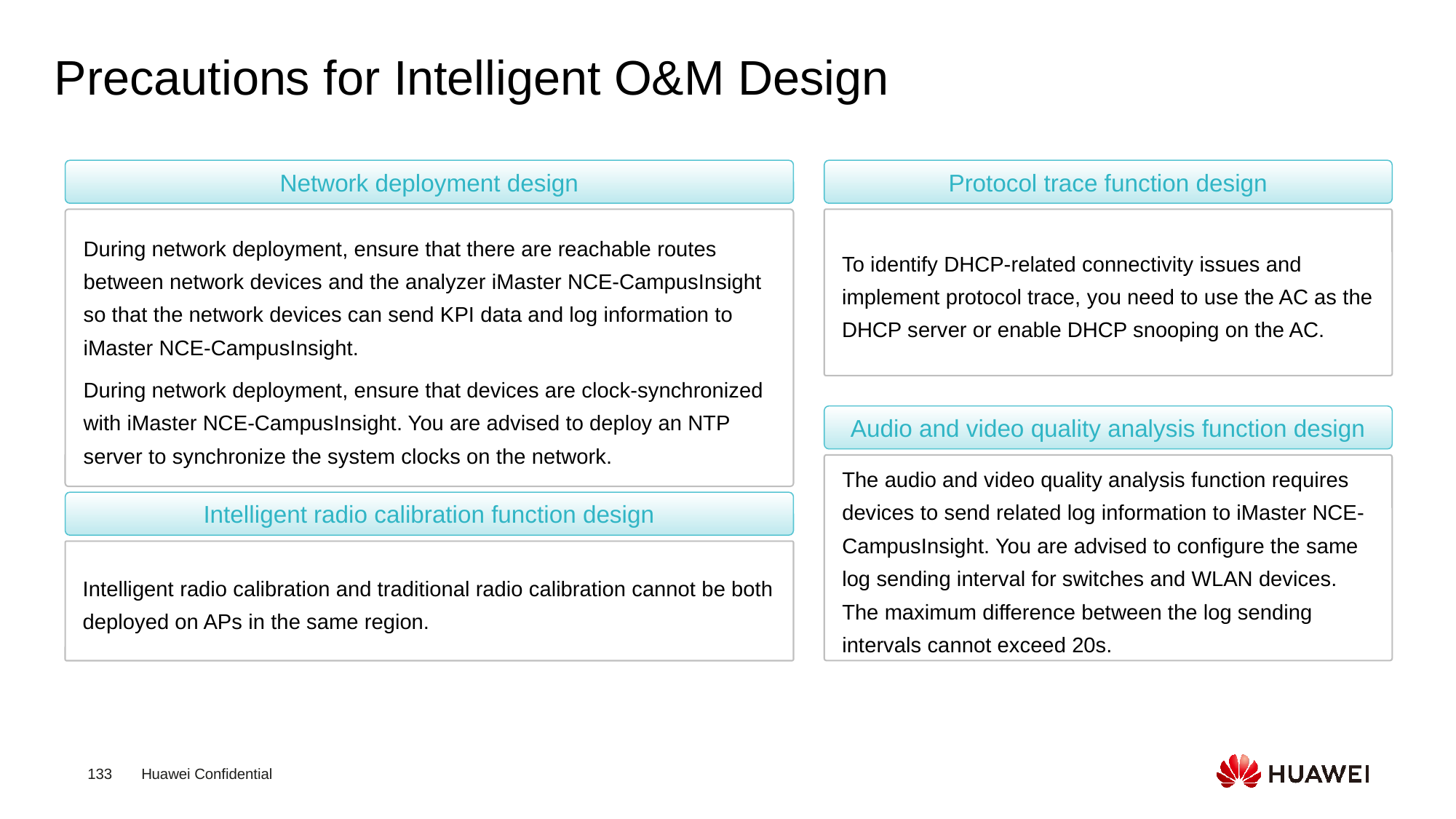

# Precautions for Intelligent O&M Design
Network deployment design
Protocol trace function design
During network deployment, ensure that there are reachable routes between network devices and the analyzer iMaster NCE-CampusInsight so that the network devices can send KPI data and log information to iMaster NCE-CampusInsight.
During network deployment, ensure that devices are clock-synchronized with iMaster NCE-CampusInsight. You are advised to deploy an NTP server to synchronize the system clocks on the network.
To identify DHCP-related connectivity issues and implement protocol trace, you need to use the AC as the DHCP server or enable DHCP snooping on the AC.
Audio and video quality analysis function design
The audio and video quality analysis function requires devices to send related log information to iMaster NCE-CampusInsight. You are advised to configure the same log sending interval for switches and WLAN devices. The maximum difference between the log sending intervals cannot exceed 20s.
Intelligent radio calibration function design
Intelligent radio calibration and traditional radio calibration cannot be both deployed on APs in the same region.